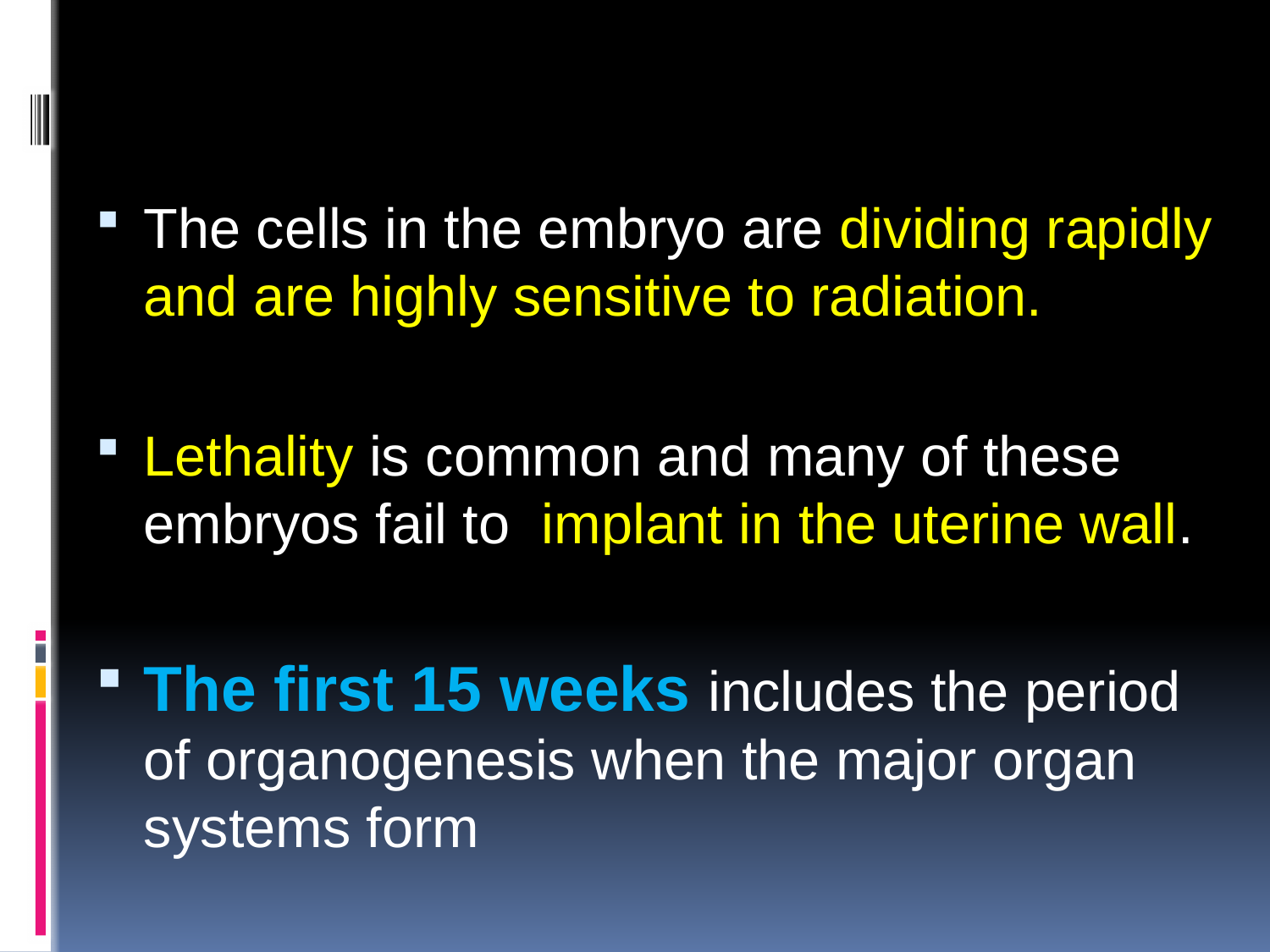

The cells in the embryo are dividing rapidly and are highly sensitive to radiation.

Lethality is common and many of these embryos fail to  implant in the uterine wall.

The first 15 weeks includes the period of organogenesis when the major organ systems form